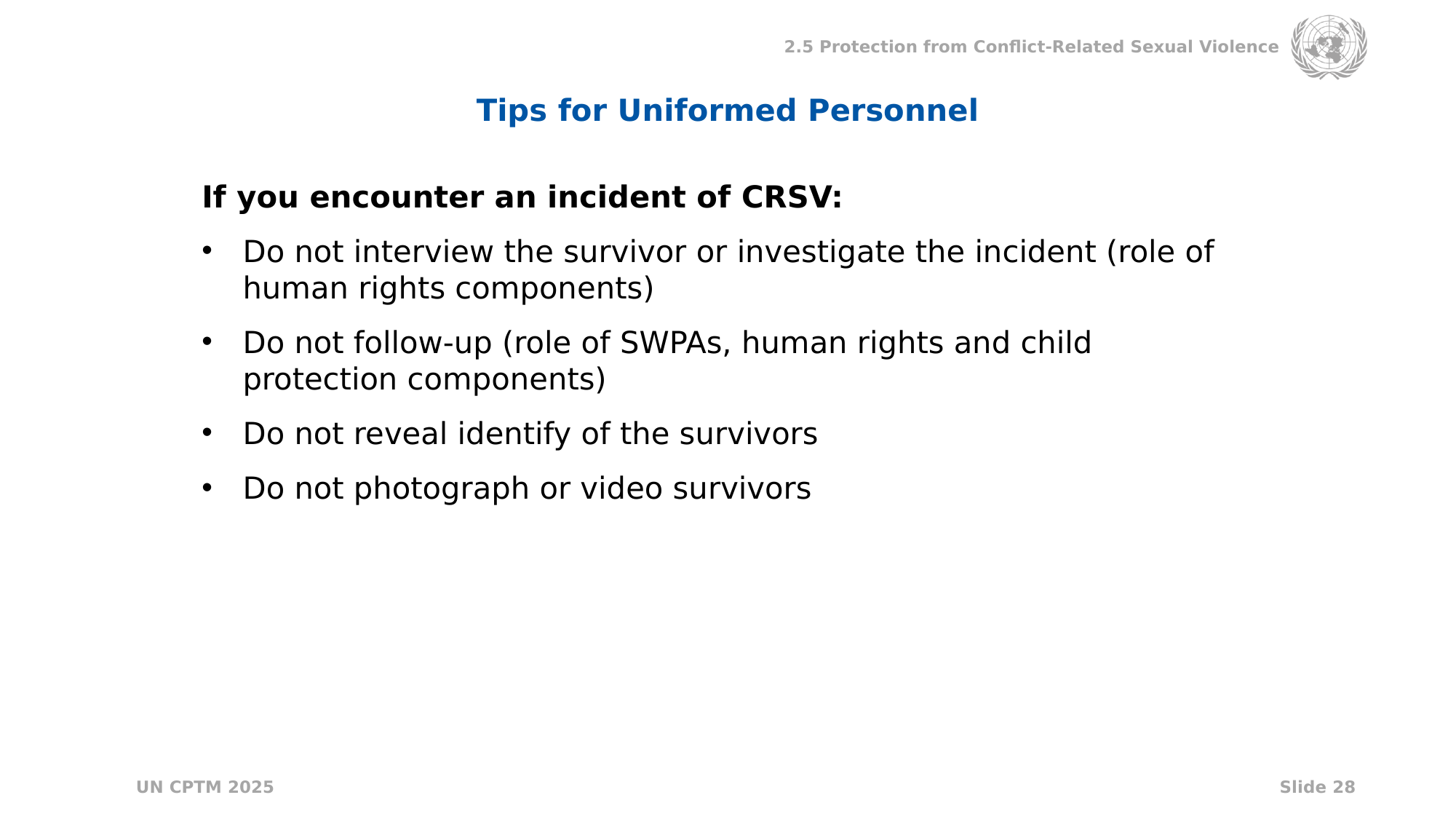

Tips for Uniformed Personnel
If you encounter an incident of CRSV:
Do not interview the survivor or investigate the incident (role of human rights components)
Do not follow-up (role of SWPAs, human rights and child protection components)
Do not reveal identify of the survivors
Do not photograph or video survivors